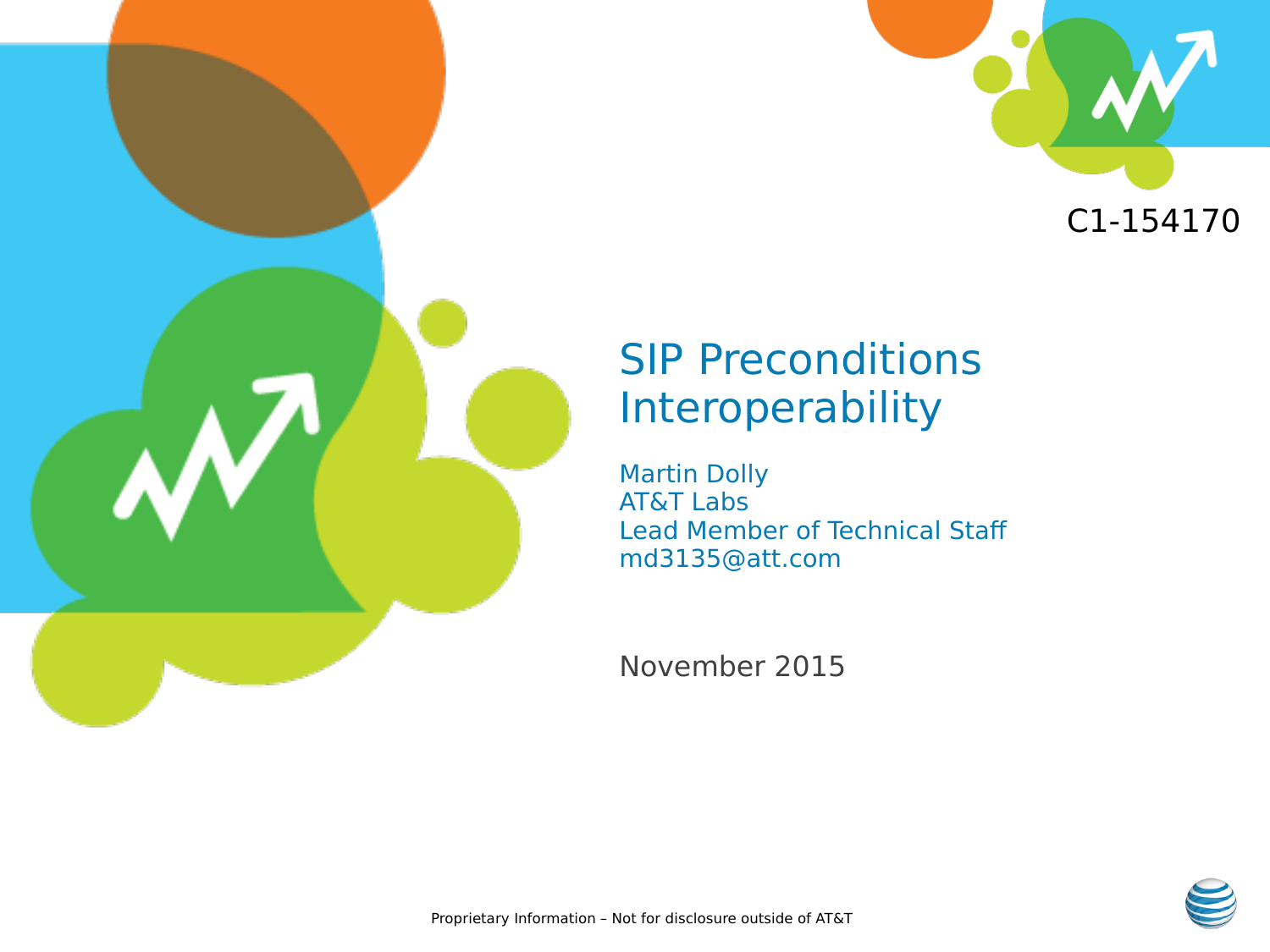

C1-154170
# SIP Preconditions  Interoperability Martin Dolly AT&T Labs Lead Member of Technical Staff md3135@att.com

November 2015